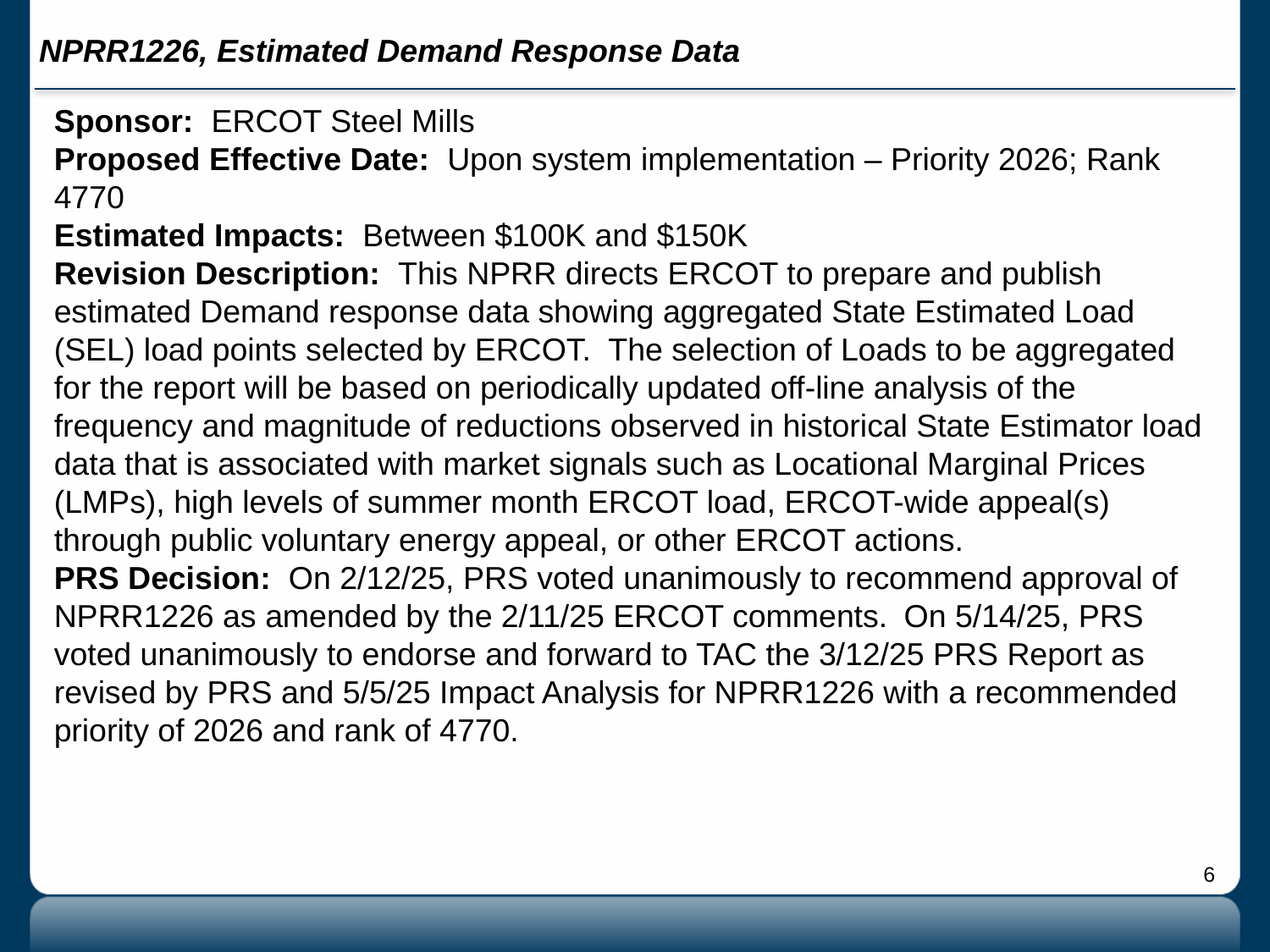

# NPRR1226, Estimated Demand Response Data
Sponsor:  ERCOT Steel Mills
Proposed Effective Date:  Upon system implementation – Priority 2026; Rank 4770
Estimated Impacts:  Between $100K and $150K
Revision Description:  This NPRR directs ERCOT to prepare and publish estimated Demand response data showing aggregated State Estimated Load (SEL) load points selected by ERCOT.  The selection of Loads to be aggregated for the report will be based on periodically updated off-line analysis of the frequency and magnitude of reductions observed in historical State Estimator load data that is associated with market signals such as Locational Marginal Prices (LMPs), high levels of summer month ERCOT load, ERCOT-wide appeal(s) through public voluntary energy appeal, or other ERCOT actions.
PRS Decision:  On 2/12/25, PRS voted unanimously to recommend approval of NPRR1226 as amended by the 2/11/25 ERCOT comments.  On 5/14/25, PRS voted unanimously to endorse and forward to TAC the 3/12/25 PRS Report as revised by PRS and 5/5/25 Impact Analysis for NPRR1226 with a recommended priority of 2026 and rank of 4770.